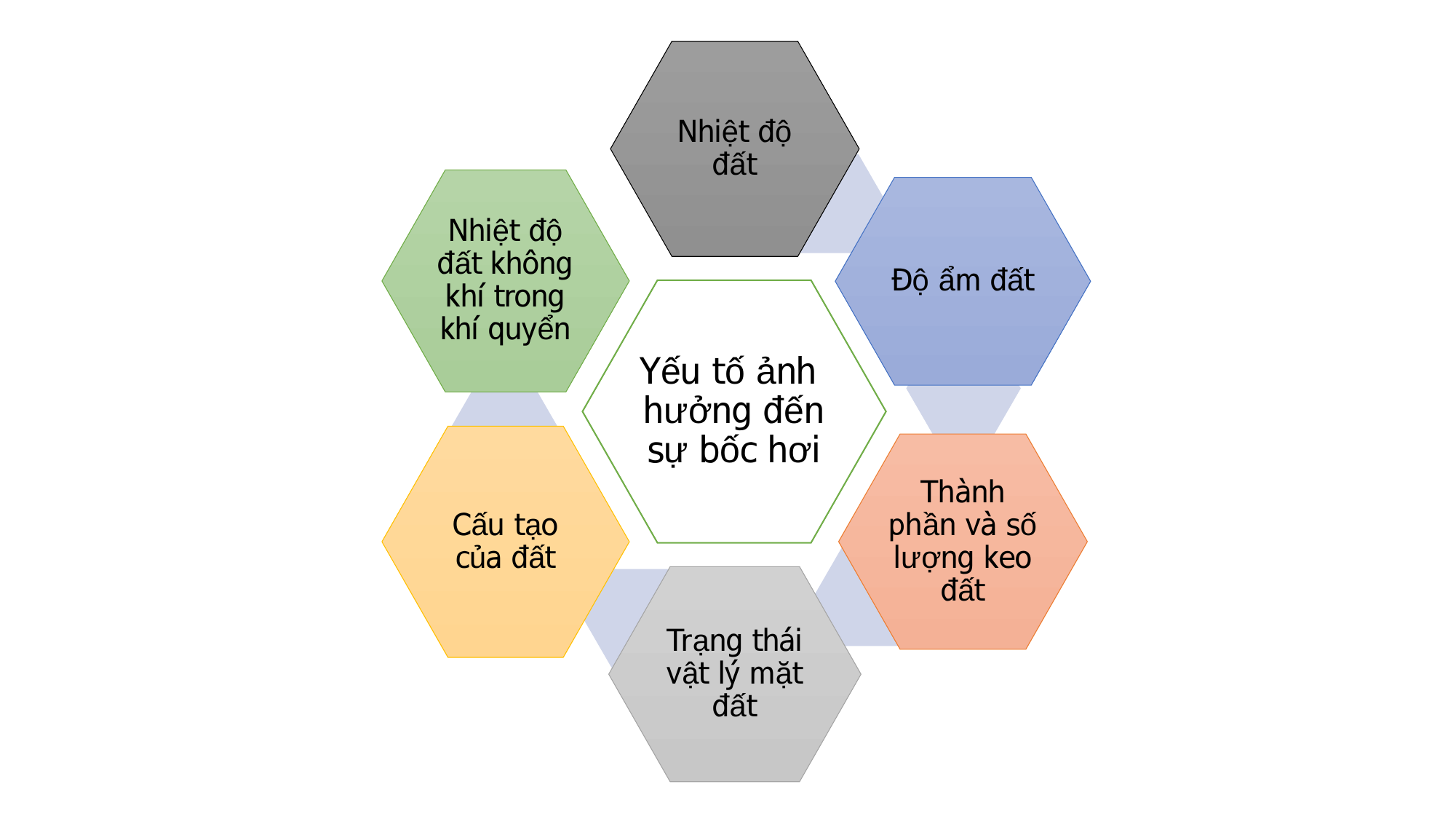

Yếu tố ảnh  hưởng đến sự bốc hơi
Nhiệt độ đất
Độ ẩm đất
Thành phần và số lượng keo đất
Trạng thái vật lý mặt đất
Cấu tạo của đất
Nhiệt độ đất không khí trong khí quyển